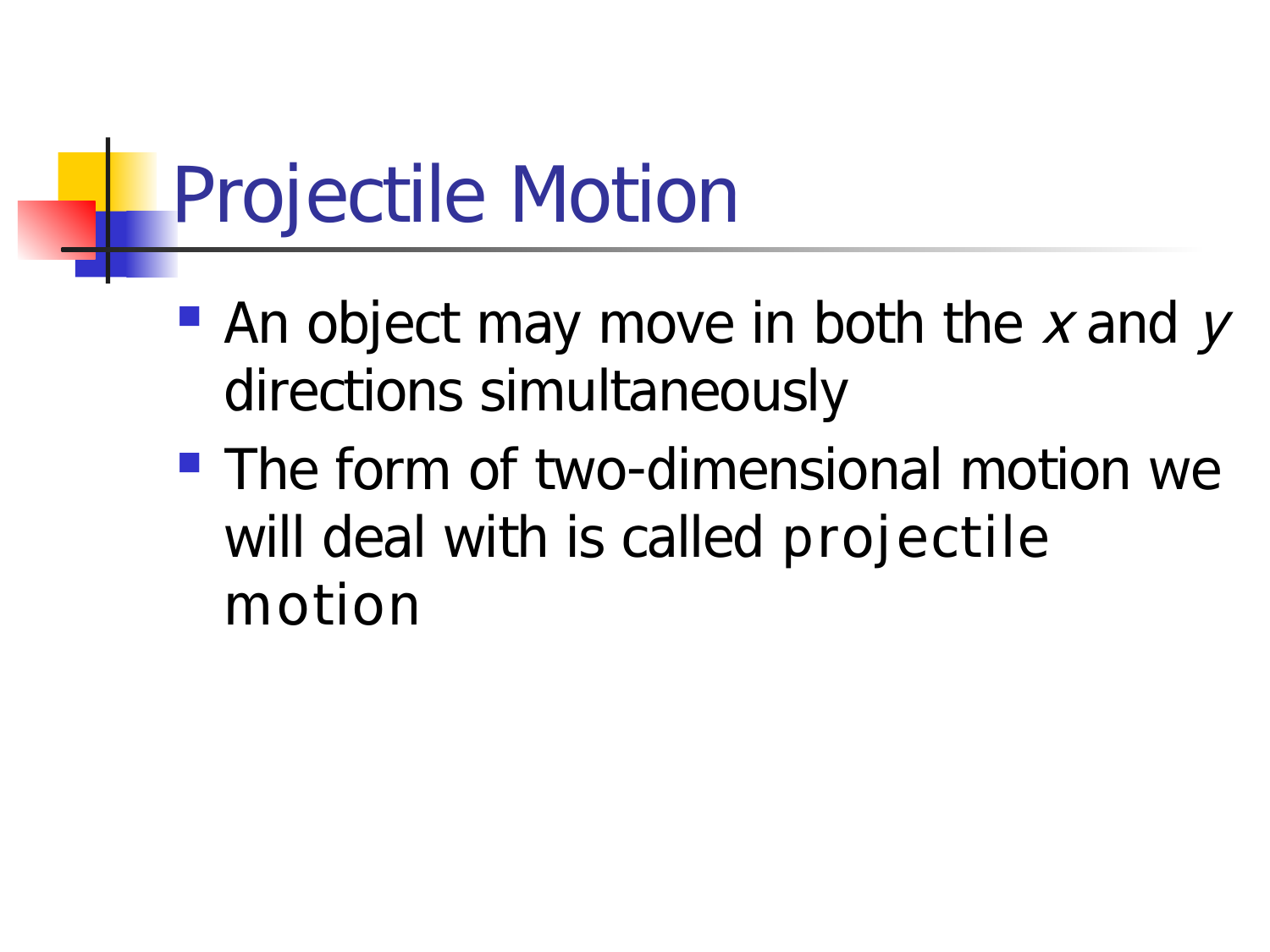

# Projectile Motion
An object may move in both the x and y directions simultaneously
The form of two-dimensional motion we will deal with is called projectile motion